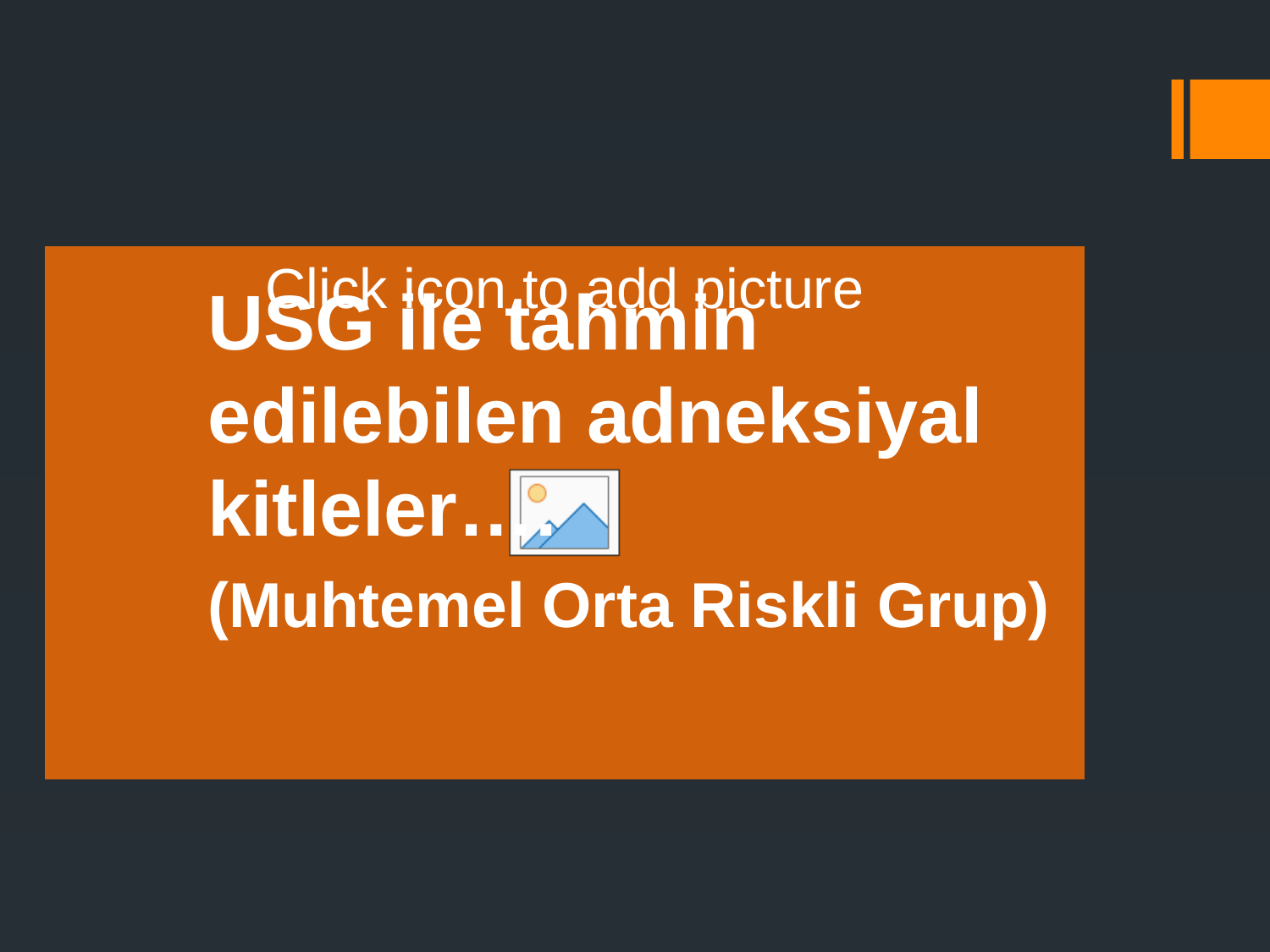

#
USG ile tahmin edilebilen adneksiyal  kitleler….
(Muhtemel Orta Riskli Grup)